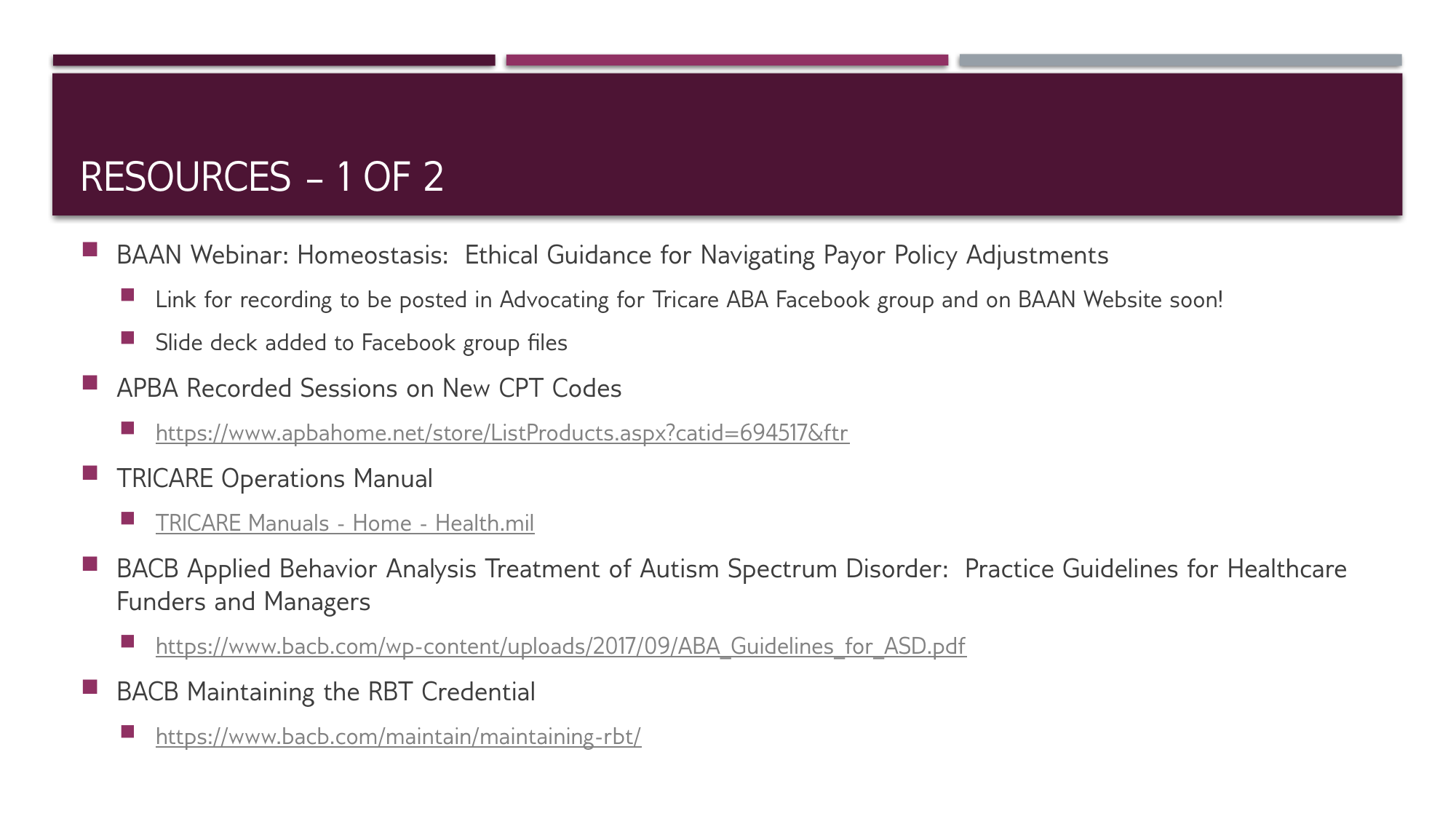

# Resources – 1 of 2
BAAN Webinar: Homeostasis:  Ethical Guidance for Navigating Payor Policy Adjustments
Link for recording to be posted in Advocating for Tricare ABA Facebook group and on BAAN Website soon!
Slide deck added to Facebook group files
APBA Recorded Sessions on New CPT Codes
https://www.apbahome.net/store/ListProducts.aspx?catid=694517&ftr
TRICARE Operations Manual
TRICARE Manuals - Home - Health.mil
BACB Applied Behavior Analysis Treatment of Autism Spectrum Disorder:  Practice Guidelines for Healthcare Funders and Managers
https://www.bacb.com/wp-content/uploads/2017/09/ABA_Guidelines_for_ASD.pdf
BACB Maintaining the RBT Credential
https://www.bacb.com/maintain/maintaining-rbt/